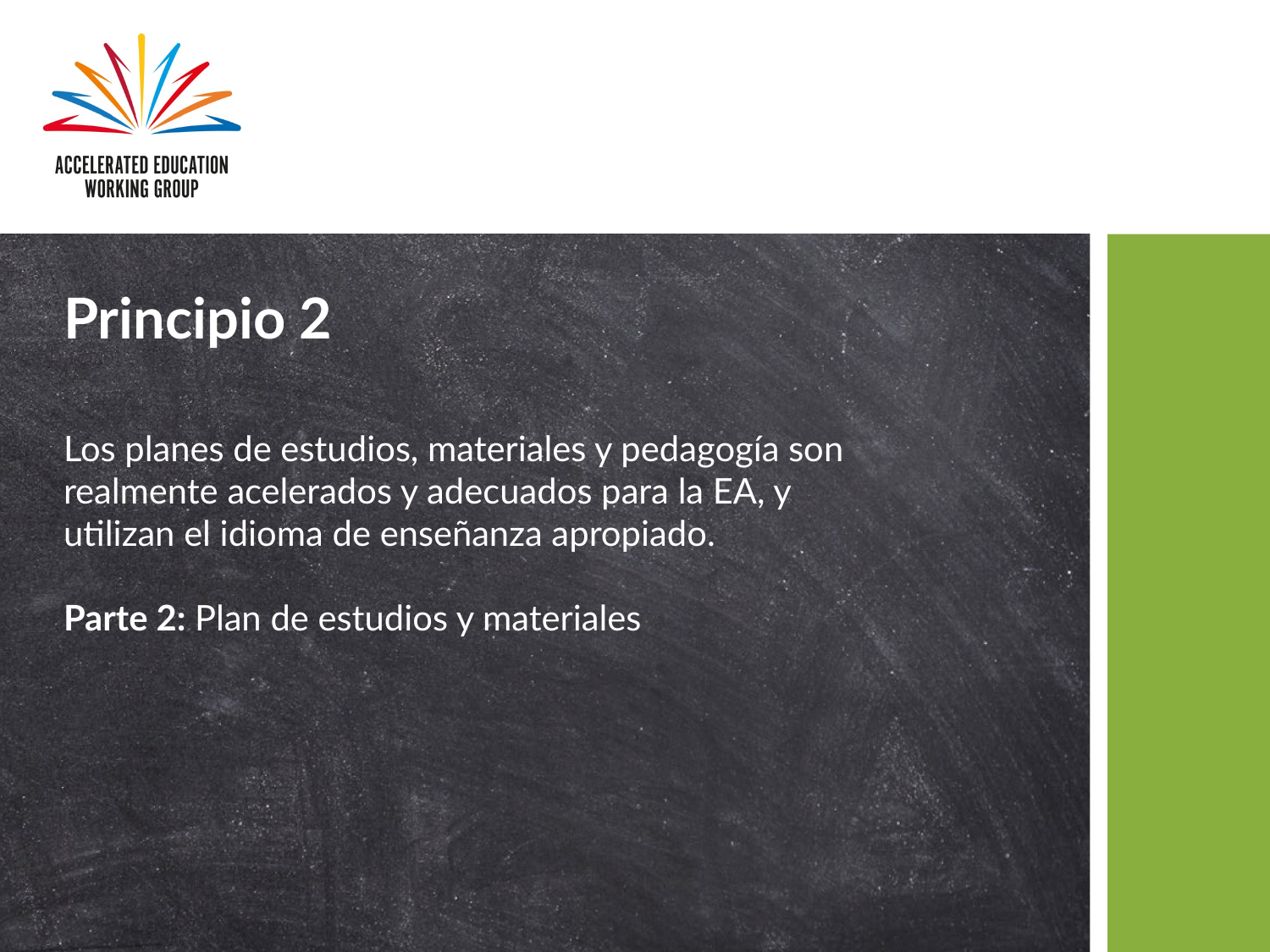

# Principio 2
Los planes de estudios, materiales y pedagogía son realmente acelerados y adecuados para la EA, y utilizan el idioma de enseñanza apropiado.

Parte 2: Plan de estudios y materiales